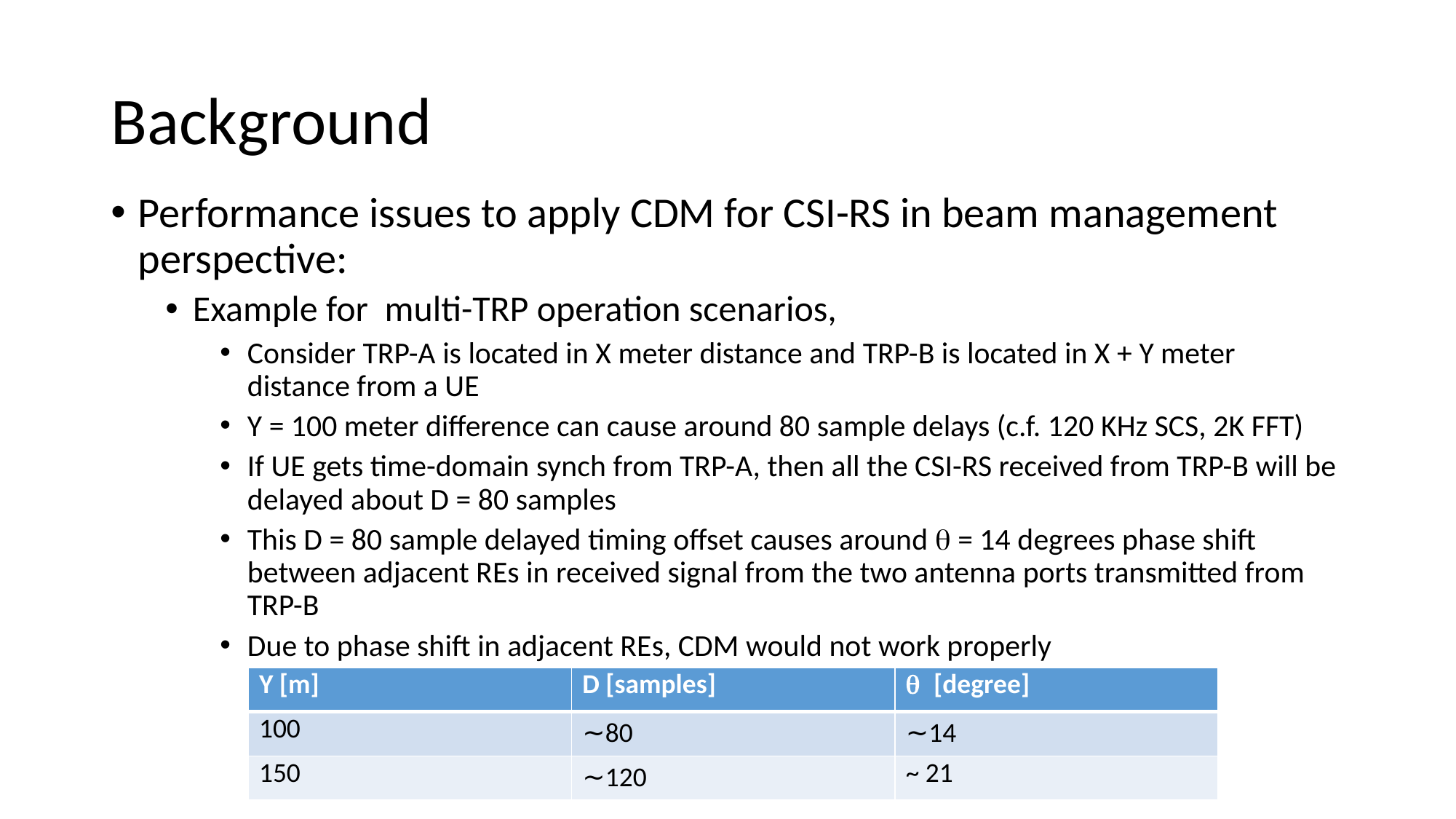

# Background
Performance issues to apply CDM for CSI-RS in beam management perspective:
Example for  multi-TRP operation scenarios,
Consider TRP-A is located in X meter distance and TRP-B is located in X + Y meter distance from a UE
Y = 100 meter difference can cause around 80 sample delays (c.f. 120 KHz SCS, 2K FFT)
If UE gets time-domain synch from TRP-A, then all the CSI-RS received from TRP-B will be delayed about D = 80 samples
This D = 80 sample delayed timing offset causes around θ = 14 degrees phase shift between adjacent REs in received signal from the two antenna ports transmitted from TRP-B
Due to phase shift in adjacent REs, CDM would not work properly

| Y [m] | D [samples] | θ [degree] |
| --- | --- | --- |
| 100 | ∼80 | ∼14 |
| 150 | ∼120 | ~ 21 |